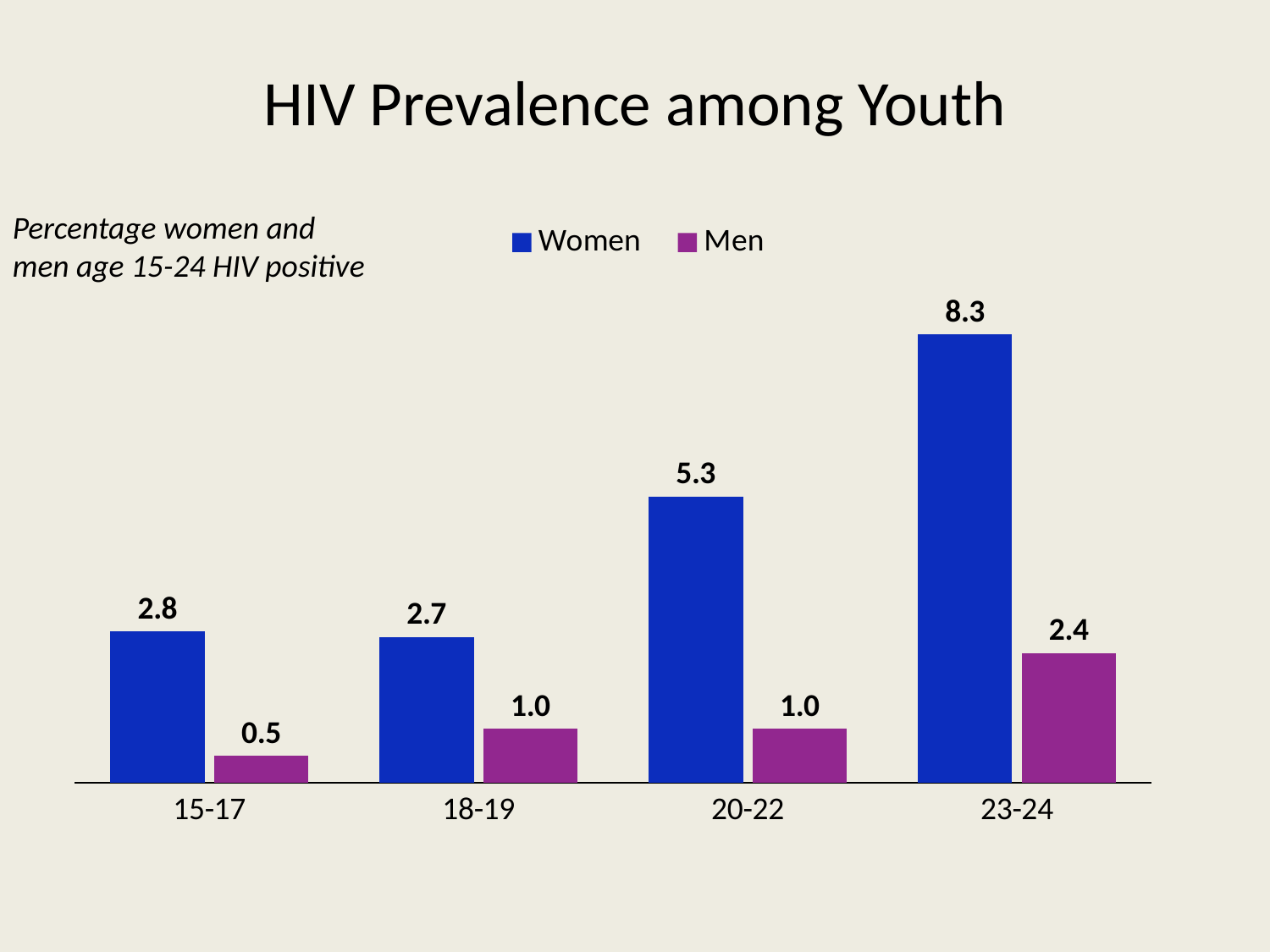

# HIV Prevalence among Youth
Percentage women and men age 15-24 HIV positive

### Chart

| Category | Women | Men |
|---|---|---|
| 15-17 | 2.8 | 0.5 |
| 18-19 | 2.7 | 1.0 |
| 20-22 | 5.3 | 1.0 |
| 23-24 | 8.3 | 2.4 |